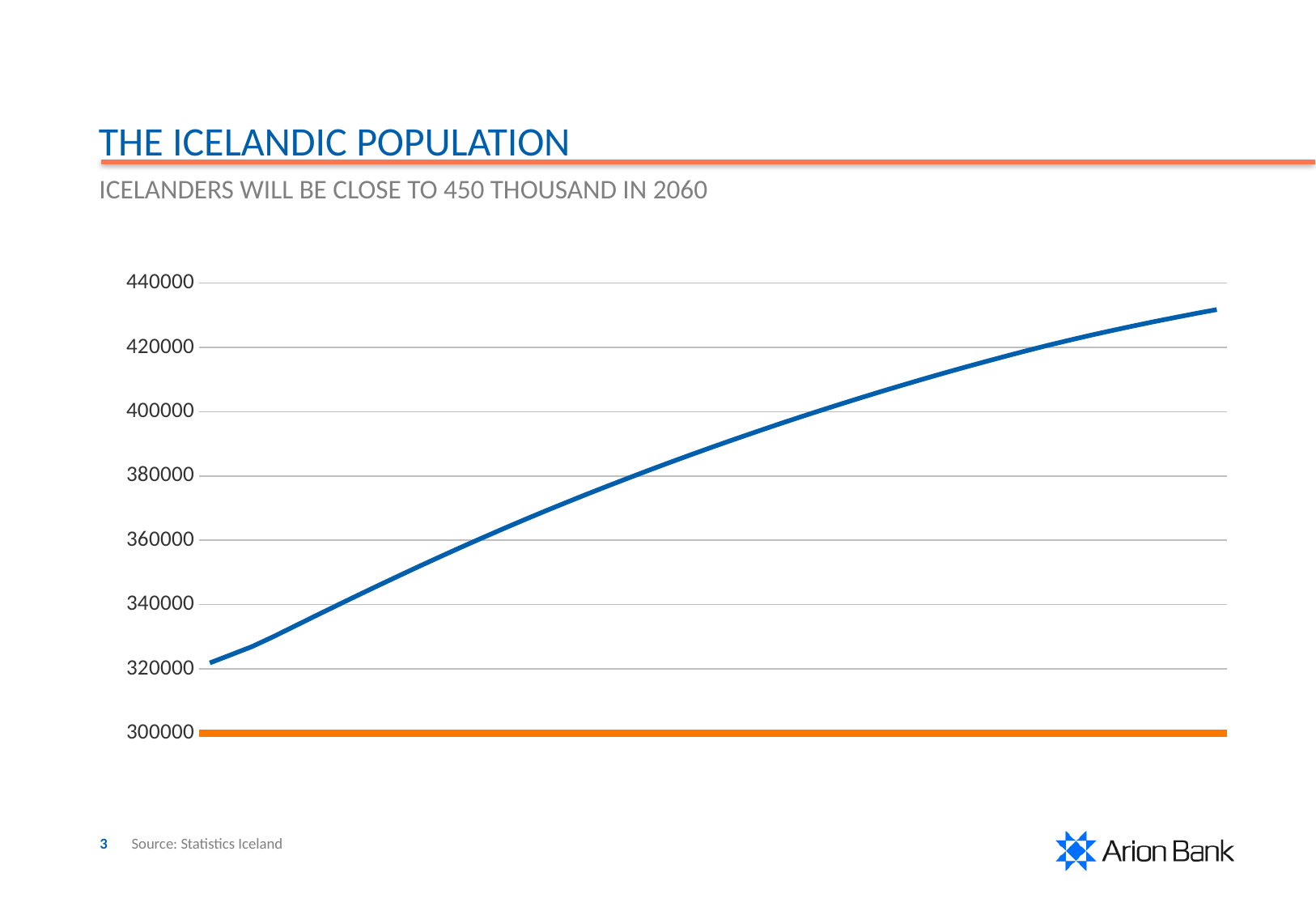

The Icelandic population
Icelanders will be close to 450 thousand in 2060

### Chart

| Category | Miðspá |
|---|---|
| 2013 | 321857.0 |
| 2014 | 324366.0 |
| 2015 | 326895.0 |
| 2016 | 329929.0 |
| 2017 | 333151.0 |
| 2018 | 336370.0 |
| 2019 | 339557.0 |
| 2020 | 342716.0 |
| 2021 | 345836.0 |
| 2022 | 348914.0 |
| 2023 | 351953.0 |
| 2024 | 354945.0 |
| 2025 | 357894.0 |
| 2026 | 360786.0 |
| 2027 | 363618.0 |
| 2028 | 366397.0 |
| 2029 | 369127.0 |
| 2030 | 371796.0 |
| 2031 | 374413.0 |
| 2032 | 376979.0 |
| 2033 | 379493.0 |
| 2034 | 381968.0 |
| 2035 | 384397.0 |
| 2036 | 386773.0 |
| 2037 | 389115.0 |
| 2038 | 391402.0 |
| 2039 | 393655.0 |
| 2040 | 395866.0 |
| 2041 | 398031.0 |
| 2042 | 400152.0 |
| 2043 | 402235.0 |
| 2044 | 404274.0 |
| 2045 | 406271.0 |
| 2046 | 408229.0 |
| 2047 | 410140.0 |
| 2048 | 412016.0 |
| 2049 | 413845.0 |
| 2050 | 415627.0 |
| 2051 | 417371.0 |
| 2052 | 419083.0 |
| 2053 | 420715.0 |
| 2054 | 422286.0 |
| 2055 | 423790.0 |
| 2056 | 425241.0 |
| 2057 | 426633.0 |
| 2058 | 427983.0 |
| 2059 | 429286.0 |
| 2060 | 430545.0 |
| 2061 | 431775.0 |
3
Source: Statistics Iceland